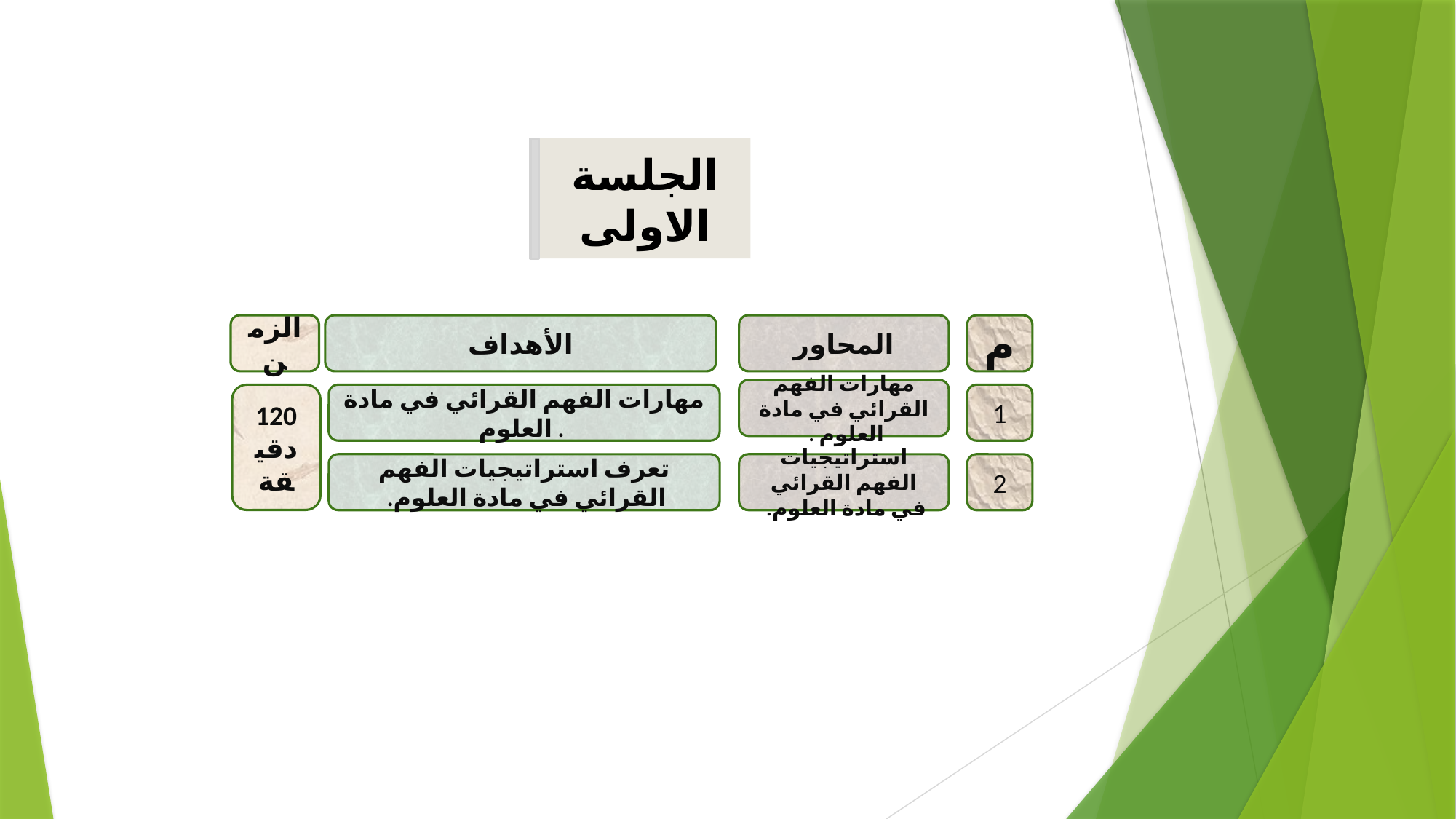

الجلسة الاولى
الزمن
الأهداف
المحاور
م
مهارات الفهم القرائي في مادة العلوم .
120
دقيقة
مهارات الفهم القرائي في مادة العلوم .
1
تعرف استراتيجيات الفهم القرائي في مادة العلوم.
استراتيجيات الفهم القرائي في مادة العلوم.
2